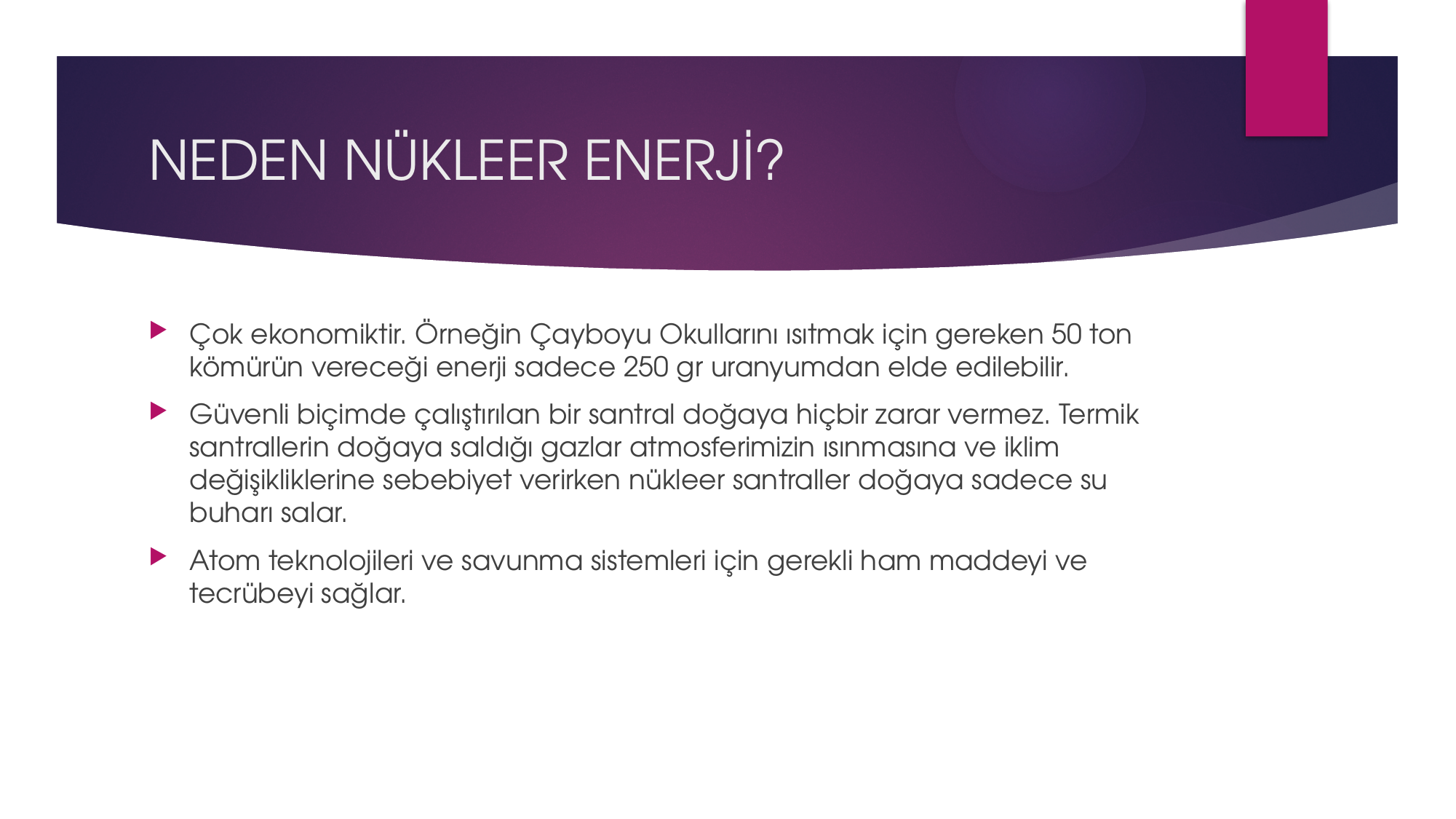

# NEDEN NÜKLEER ENERJİ?
Çok ekonomiktir. Örneğin Çayboyu Okullarını ısıtmak için gereken 50 ton kömürün vereceği enerji sadece 250 gr uranyumdan elde edilebilir.
Güvenli biçimde çalıştırılan bir santral doğaya hiçbir zarar vermez. Termik santrallerin doğaya saldığı gazlar atmosferimizin ısınmasına ve iklim değişikliklerine sebebiyet verirken nükleer santraller doğaya sadece su buharı salar.
Atom teknolojileri ve savunma sistemleri için gerekli ham maddeyi ve tecrübeyi sağlar.